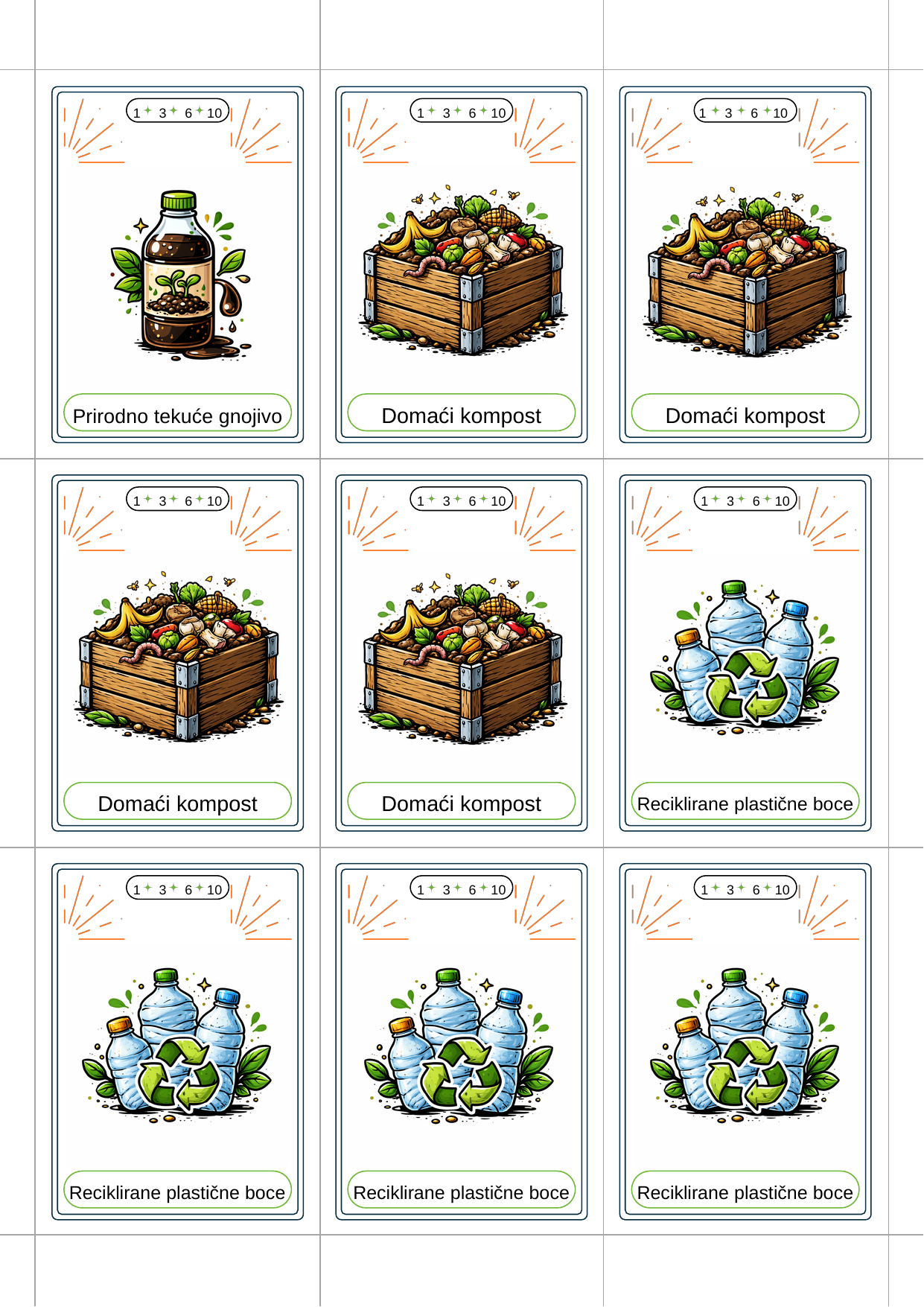

1     3     6    10

1     3     6    10

1     3     6    10

Domaći kompost
Domaći kompost
Prirodno tekuće gnojivo

1     3     6    10

1     3     6    10

1     3     6    10

Domaći kompost
Domaći kompost
Reciklirane plastične boce

1     3     6    10

1     3     6    10

1     3     6    10

Reciklirane plastične boce
Reciklirane plastične boce
Reciklirane plastične boce